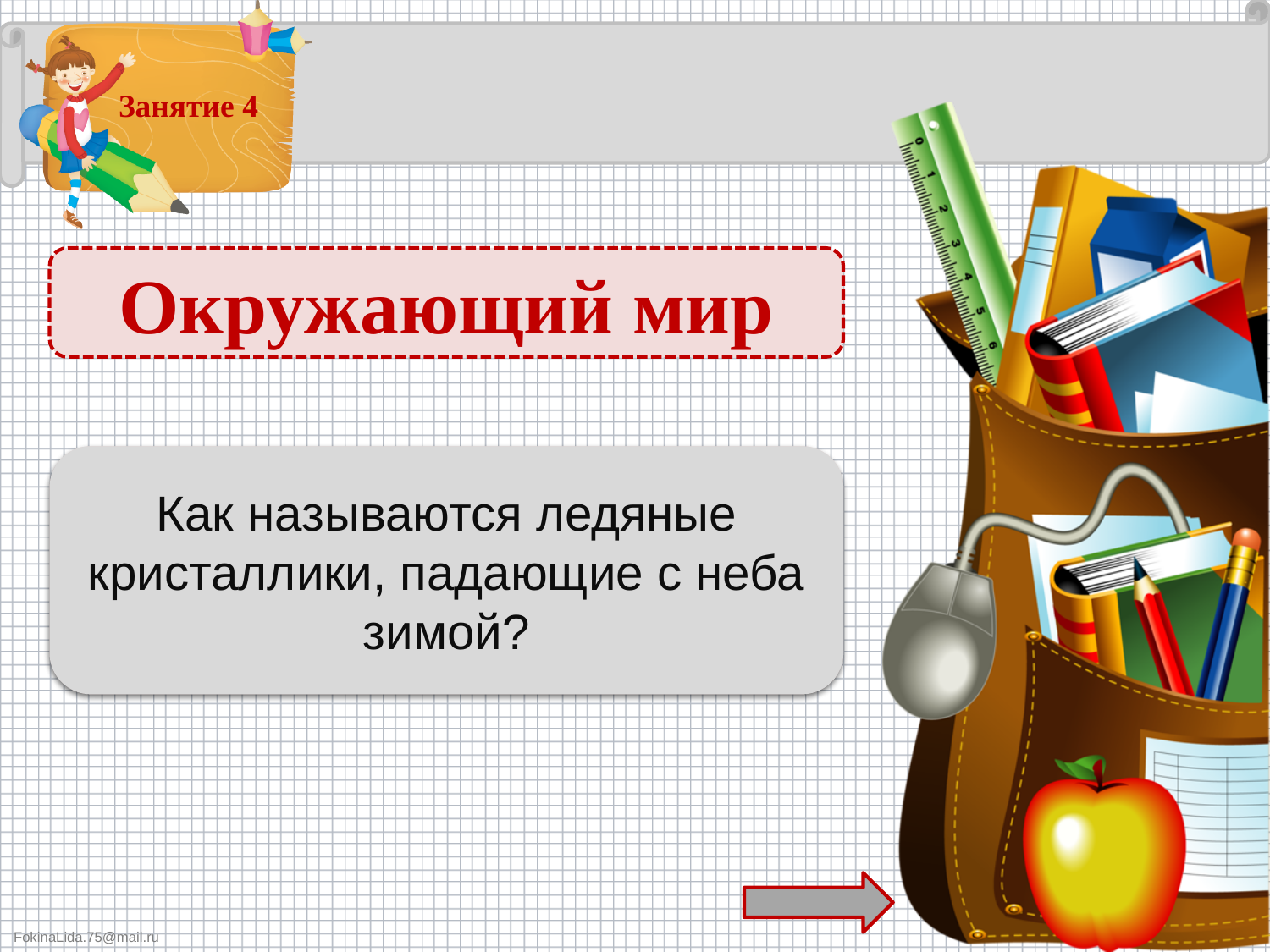

Окружающий мир
Снег (снежинки) – 1 б.
Как называются ледяные кристаллики, падающие с неба зимой?